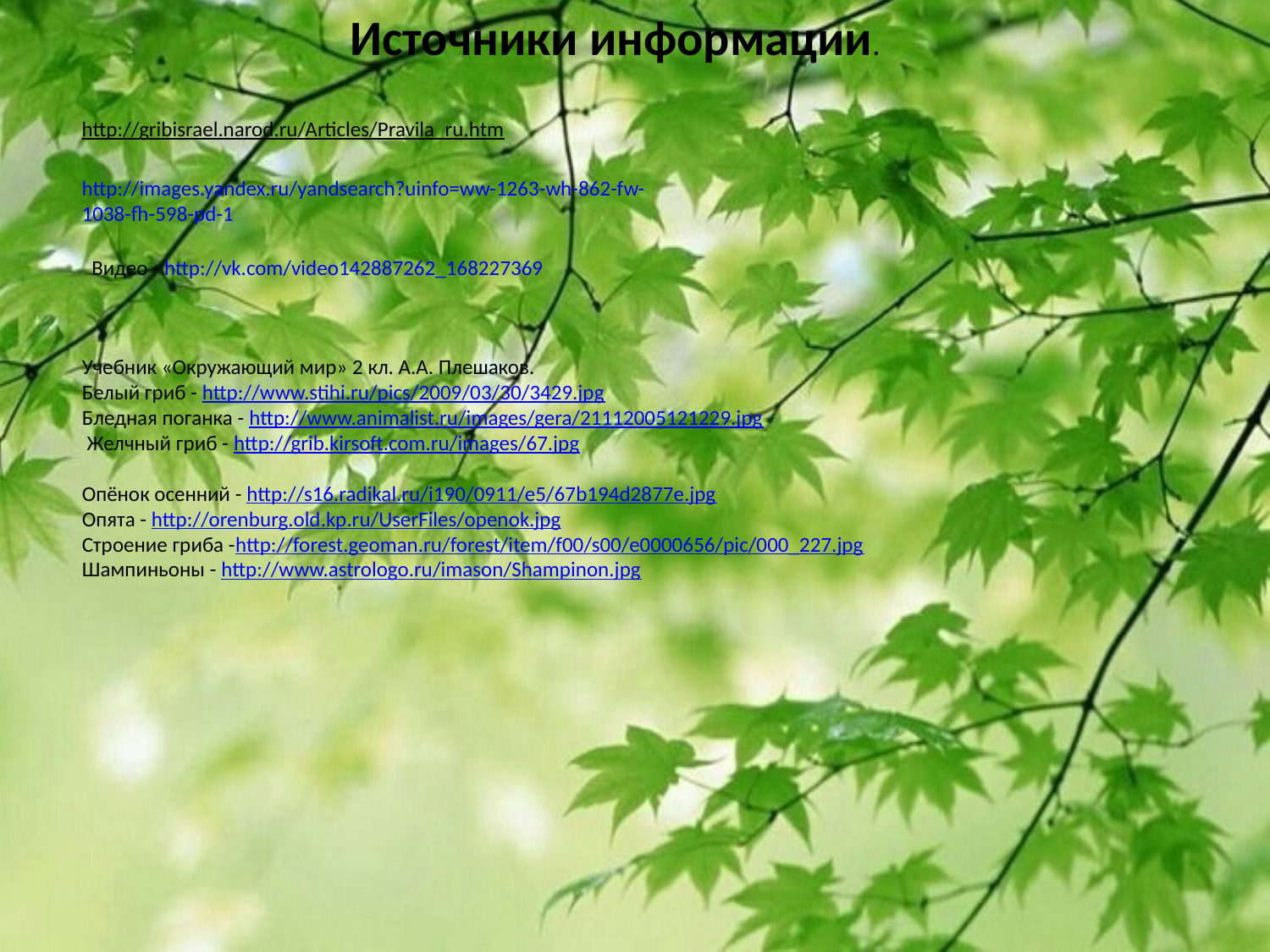

Источники информации.
http://gribisrael.narod.ru/Articles/Pravila_ru.htm
http://images.yandex.ru/yandsearch?uinfo=ww-1263-wh-862-fw-1038-fh-598-pd-1
Видео - http://vk.com/video142887262_168227369
Учебник «Окружающий мир» 2 кл. А.А. Плешаков.
Белый гриб - http://www.stihi.ru/pics/2009/03/30/3429.jpg
Бледная поганка - http://www.animalist.ru/images/gera/21112005121229.jpg
 Желчный гриб - http://grib.kirsoft.com.ru/images/67.jpg

Опёнок осенний - http://s16.radikal.ru/i190/0911/e5/67b194d2877e.jpg
Опята - http://orenburg.old.kp.ru/UserFiles/openok.jpg
Строение гриба -http://forest.geoman.ru/forest/item/f00/s00/e0000656/pic/000_227.jpg
Шампиньоны - http://www.astrologo.ru/imason/Shampinon.jpg